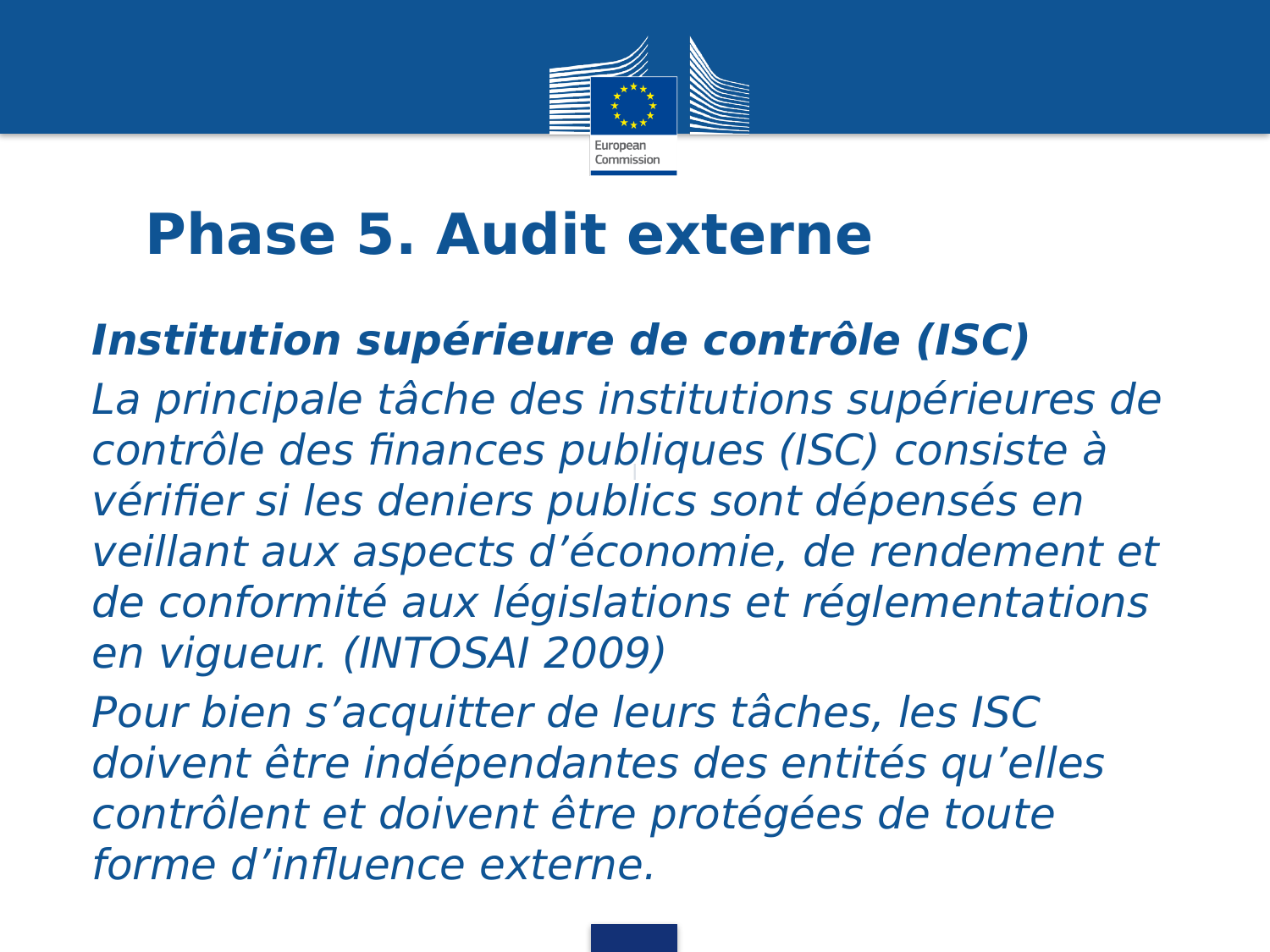

# Phase 5. Audit externe
Institution supérieure de contrôle (ISC)
La principale tâche des institutions supérieures de contrôle des finances publiques (ISC) consiste à vérifier si les deniers publics sont dépensés en veillant aux aspects d’économie, de rendement et de conformité aux législations et réglementations en vigueur. (INTOSAI 2009)
Pour bien s’acquitter de leurs tâches, les ISC doivent être indépendantes des entités qu’elles contrôlent et doivent être protégées de toute forme d’influence externe.
l